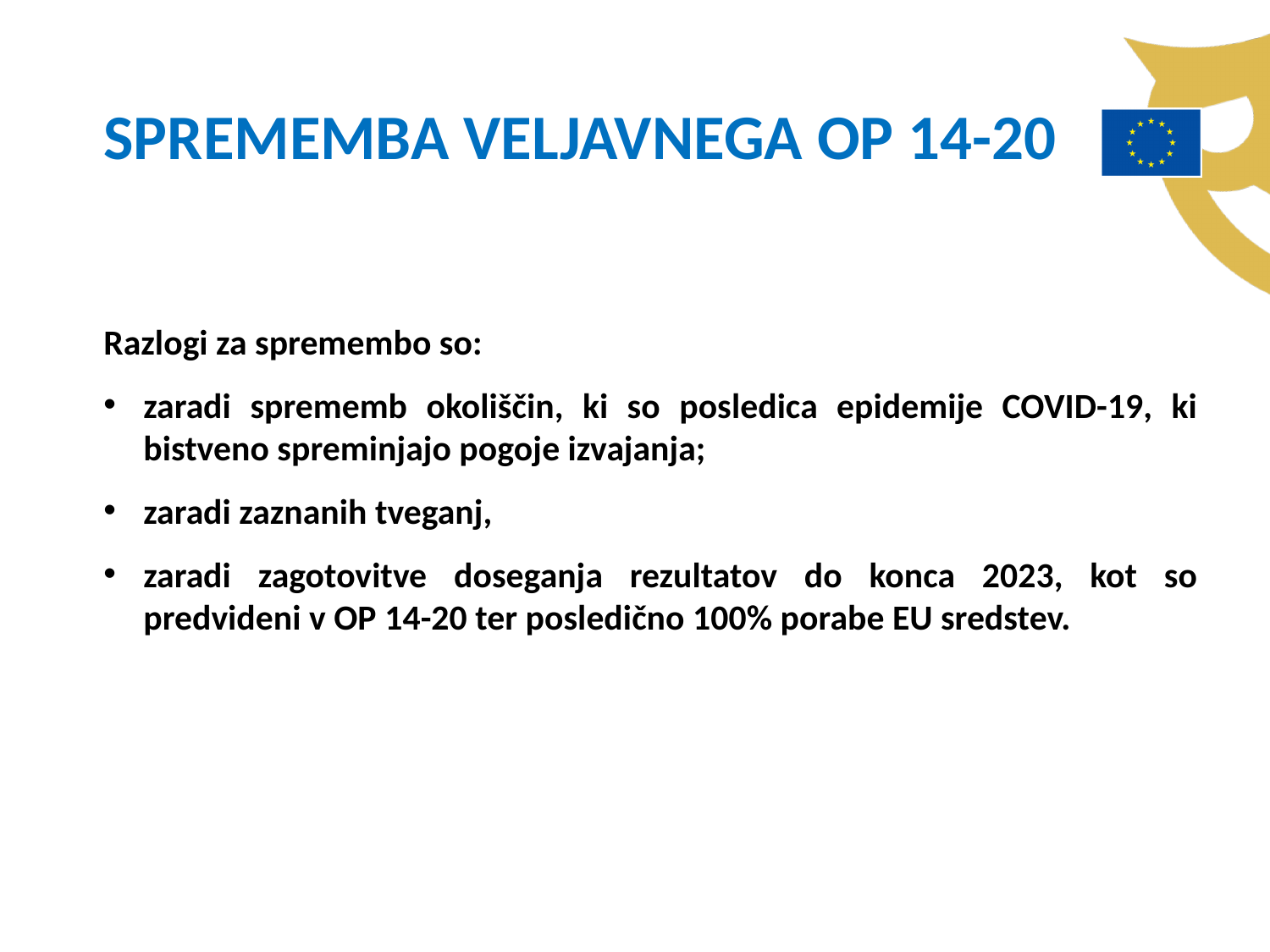

SPREMEMBA VELJAVNEGA OP 14-20
Razlogi za spremembo so:
zaradi sprememb okoliščin, ki so posledica epidemije COVID-19, ki bistveno spreminjajo pogoje izvajanja;
zaradi zaznanih tveganj,
zaradi zagotovitve doseganja rezultatov do konca 2023, kot so predvideni v OP 14-20 ter posledično 100% porabe EU sredstev.